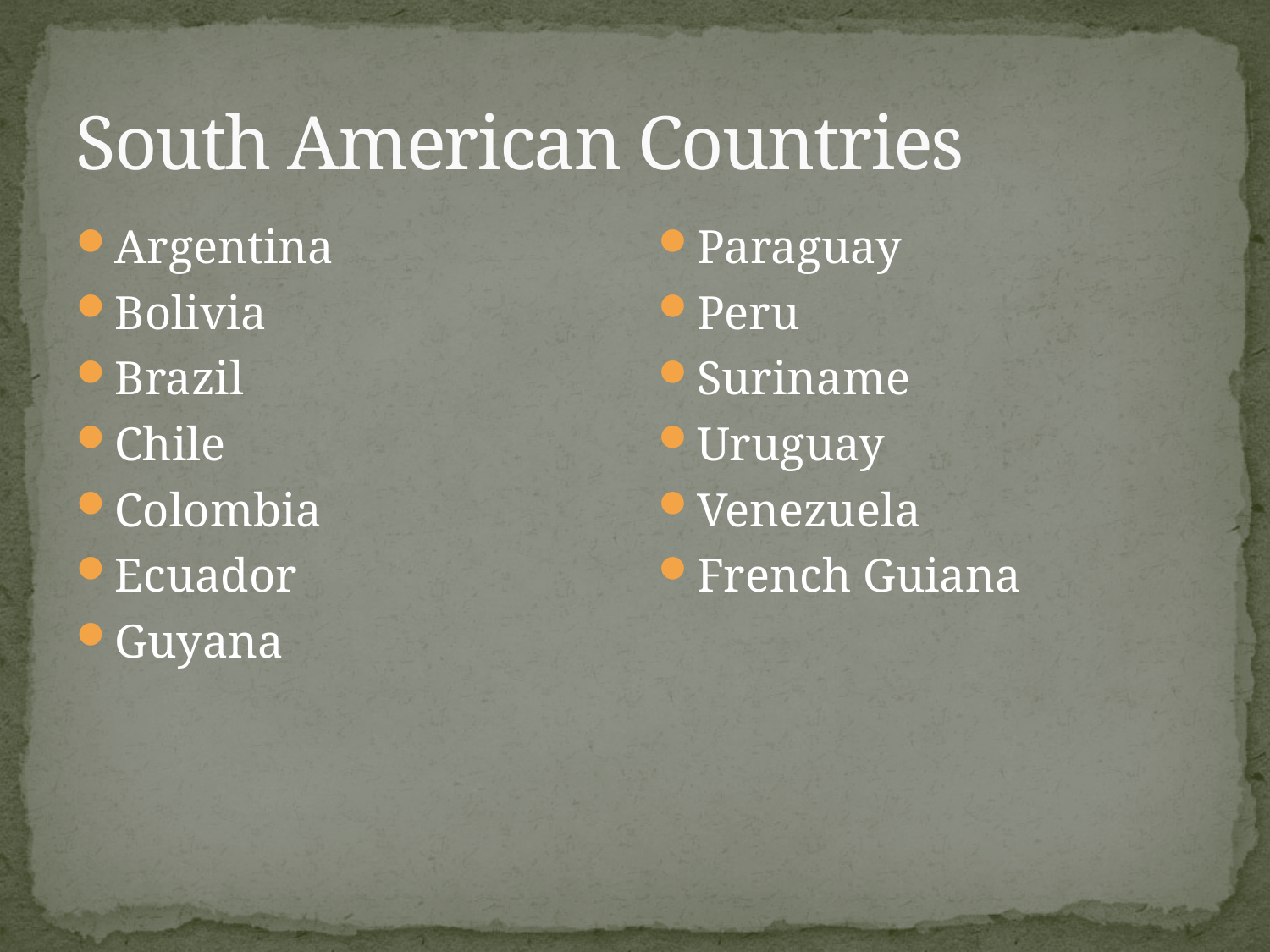

# South American Countries
Argentina
Bolivia
Brazil
Chile
Colombia
Ecuador
Guyana
Paraguay
Peru
Suriname
Uruguay
Venezuela
French Guiana